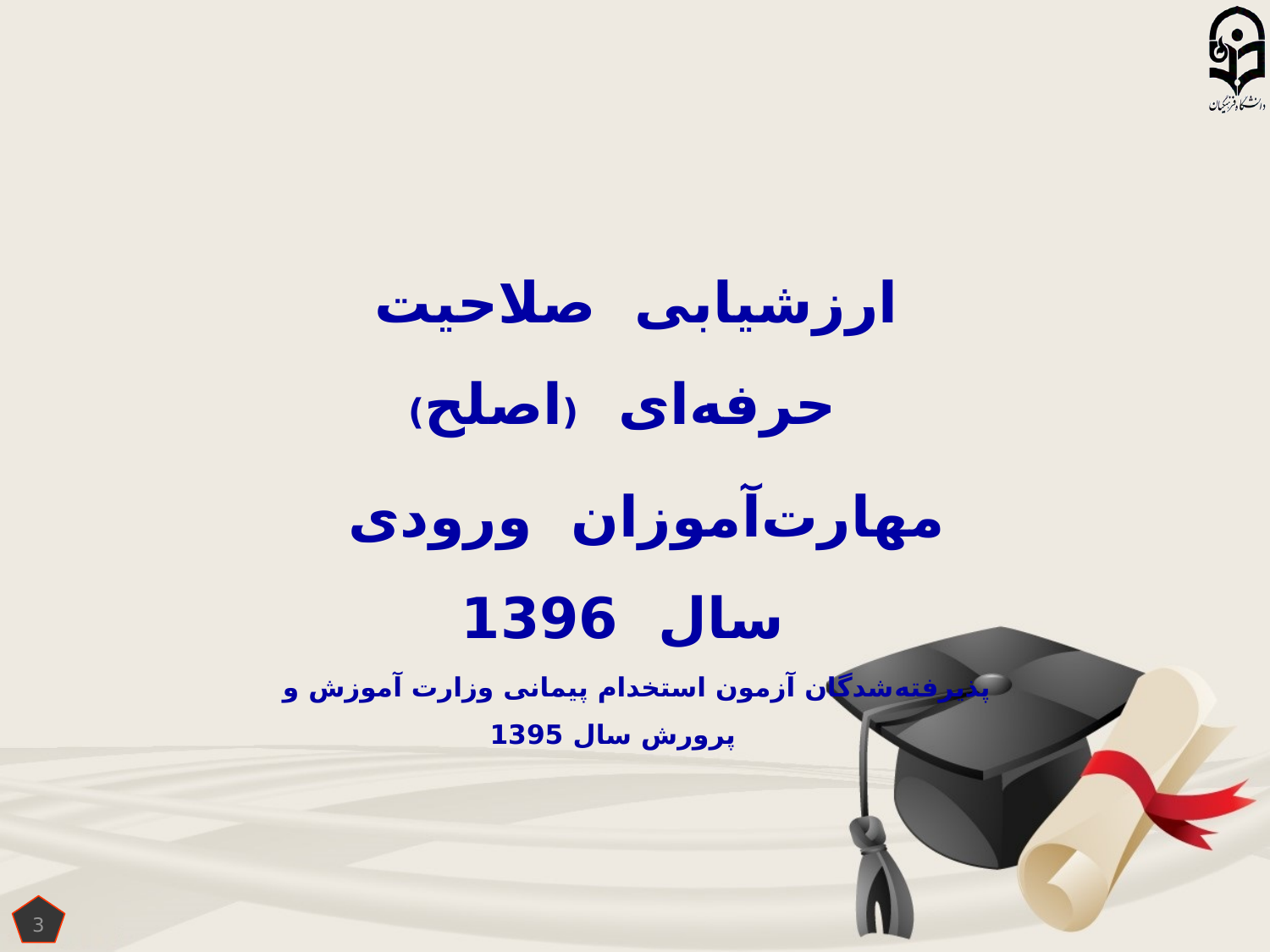

ارزشیابی  صلاحیت  حرفه‌ای  (اصلح)
مهارت‌آموزان  ورودی  سال  1396
پذیرفته‌شدگان آزمون استخدام پیمانی وزارت آموزش و پرورش سال 1395